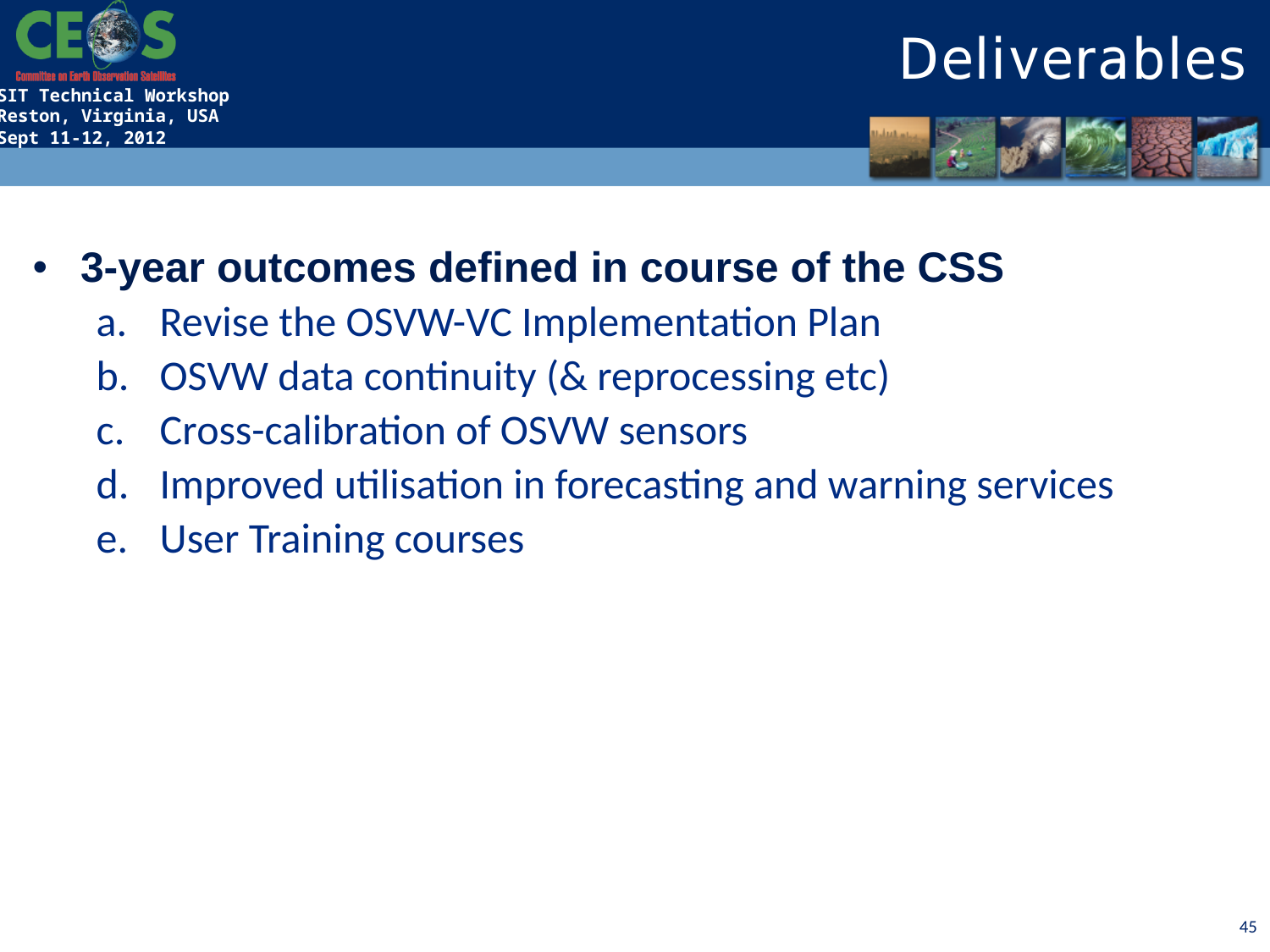

Deliverables
3-year outcomes defined in course of the CSS
Revise the OSVW-VC Implementation Plan
OSVW data continuity (& reprocessing etc)
Cross-calibration of OSVW sensors
Improved utilisation in forecasting and warning services
User Training courses

45